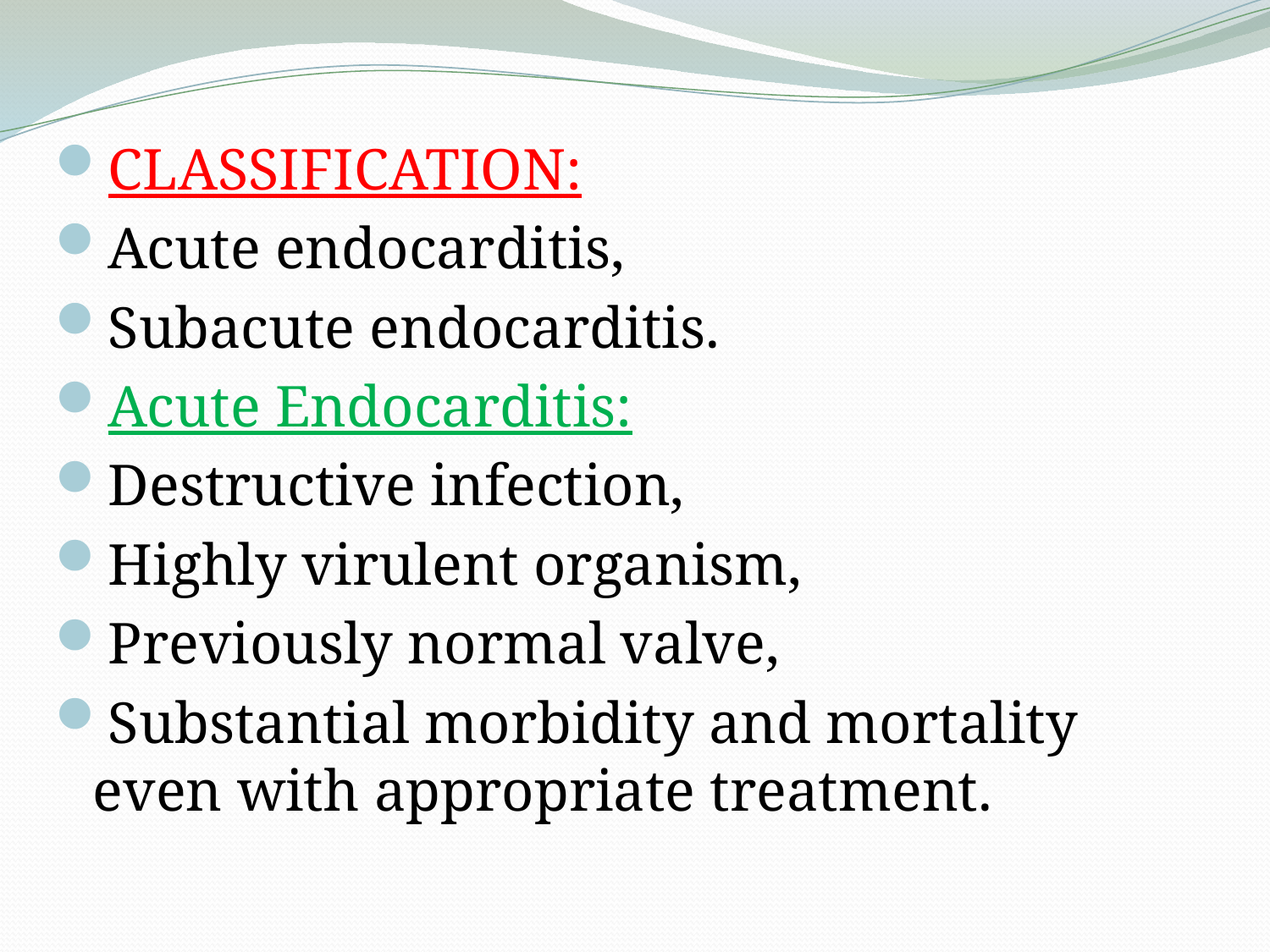

CLASSIFICATION:
Acute endocarditis,
Subacute endocarditis.
Acute Endocarditis:
Destructive infection,
Highly virulent organism,
Previously normal valve,
Substantial morbidity and mortality even with appropriate treatment.